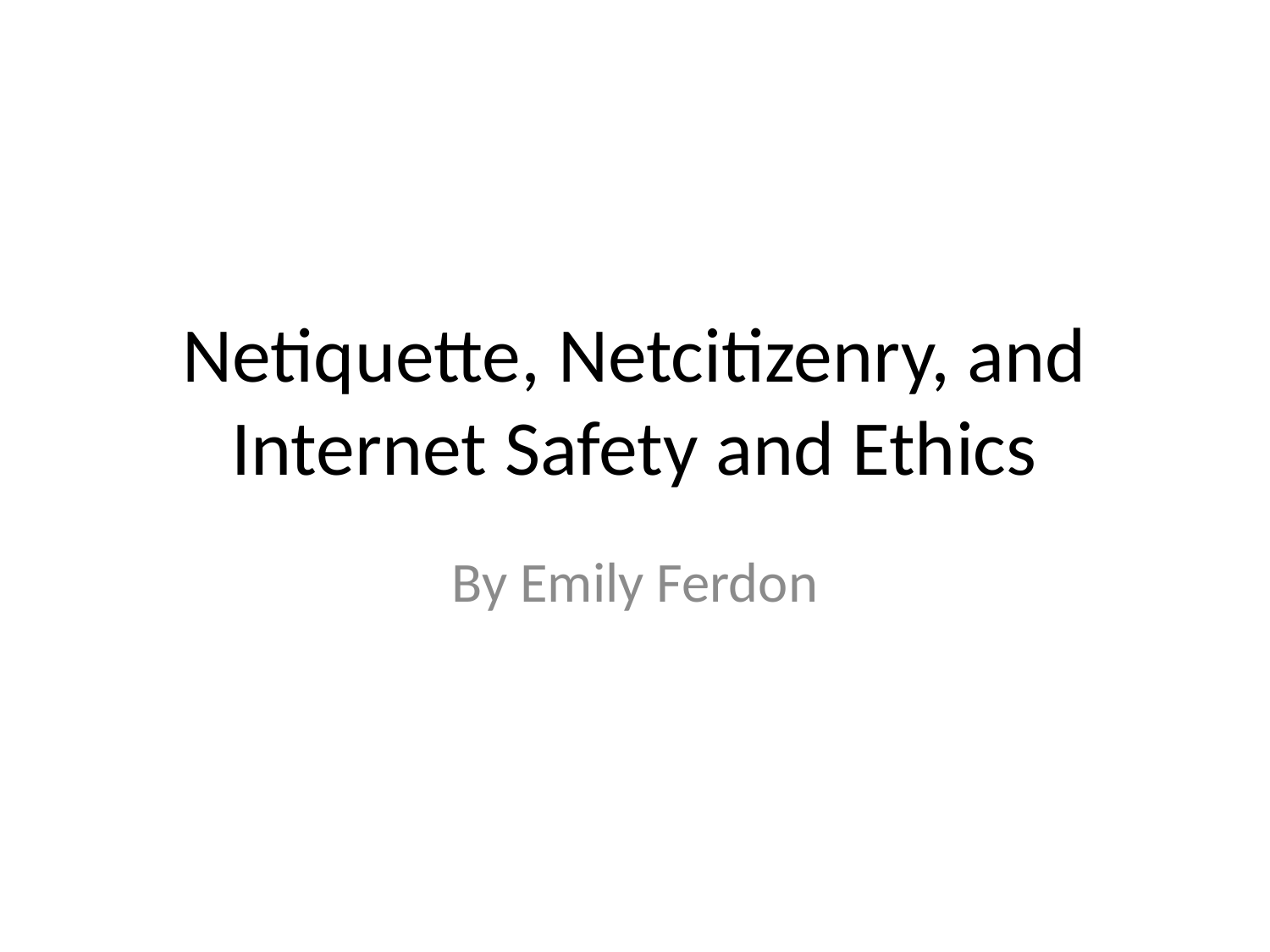

# Netiquette, Netcitizenry, and Internet Safety and Ethics
By Emily Ferdon